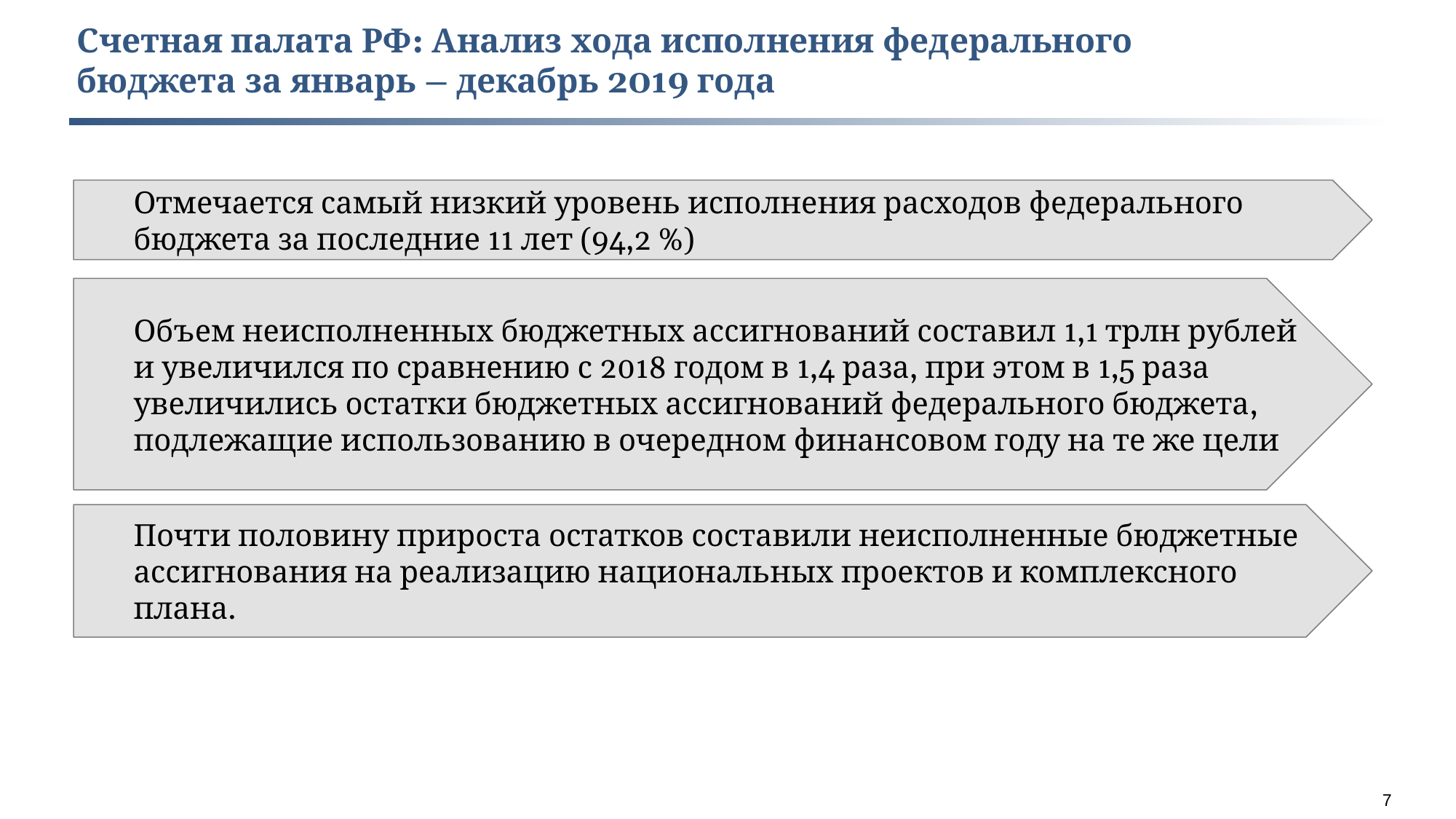

Счетная палата РФ: Анализ хода исполнения федерального бюджета за январь – декабрь 2019 года
Отмечается самый низкий уровень исполнения расходов федерального бюджета за последние 11 лет (94,2 %)
Объем неисполненных бюджетных ассигнований составил 1,1 трлн рублей и увеличился по сравнению с 2018 годом в 1,4 раза, при этом в 1,5 раза увеличились остатки бюджетных ассигнований федерального бюджета, подлежащие использованию в очередном финансовом году на те же цели
Почти половину прироста остатков составили неисполненные бюджетные ассигнования на реализацию национальных проектов и комплексного плана.